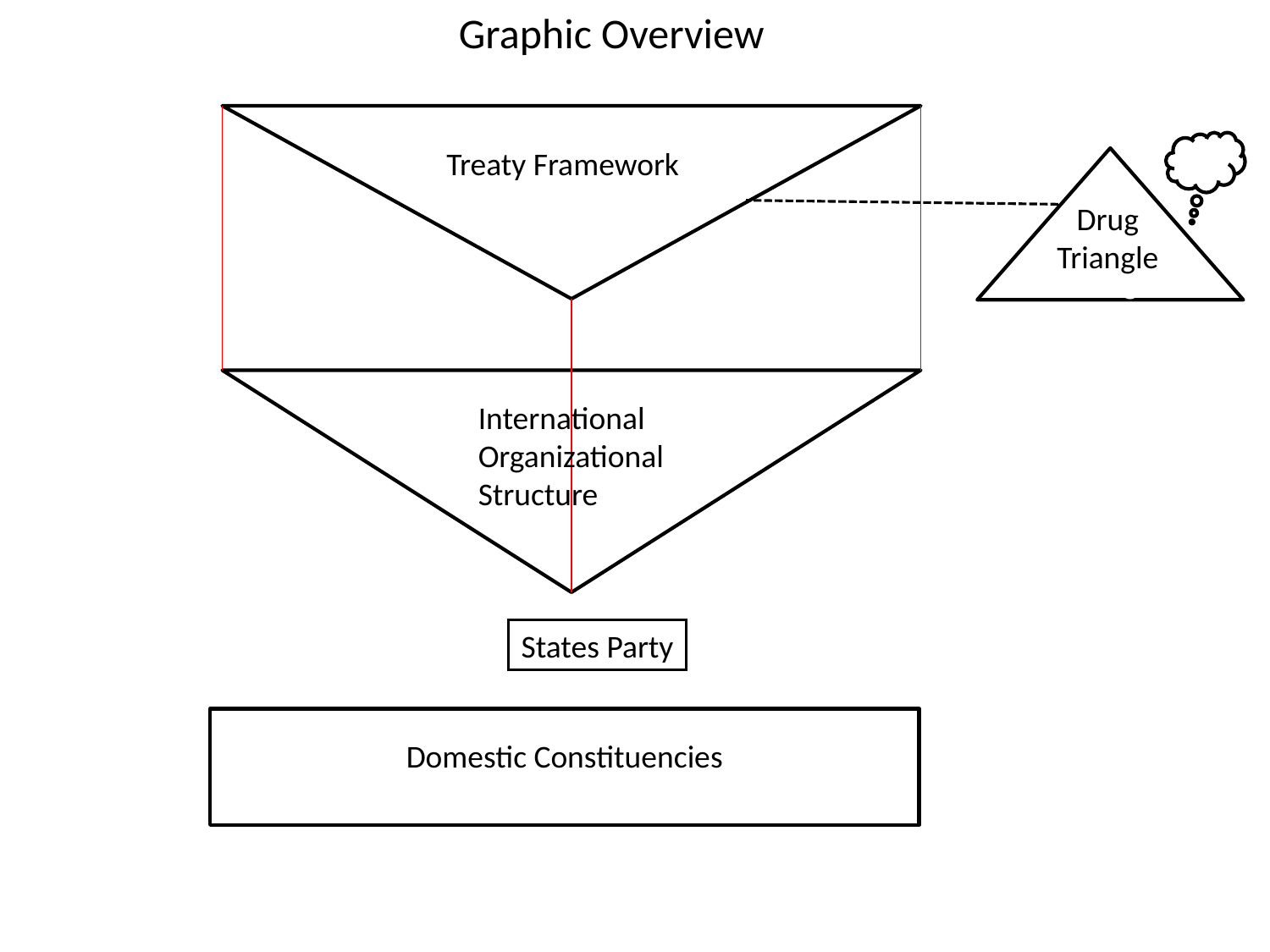

Graphic Overview

Treaty Framework

Drug Triangle
Drug
Triangle

International Organizational Structure
States Party

Domestic Constituencies